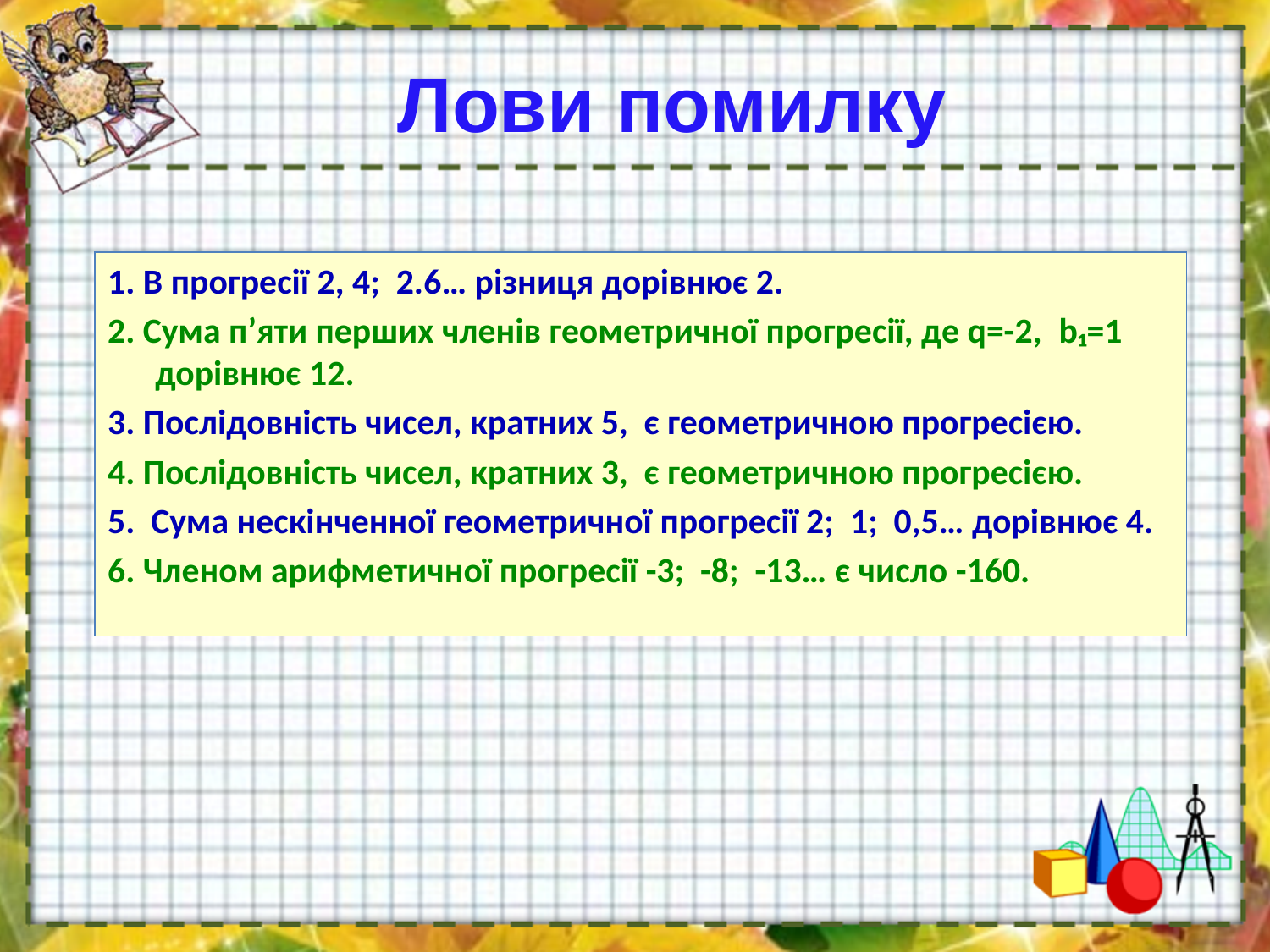

Лови помилку
#
1. В прогресії 2, 4;  2.6… різниця дорівнює 2.
2. Сума п’яти перших членів геометричної прогресії, де q=-2,  b₁=1 дорівнює 12.
3. Послідовність чисел, кратних 5,  є геометричною прогресією.
4. Послідовність чисел, кратних 3,  є геометричною прогресією.
5.  Сума нескінченної геометричної прогресії 2;  1;  0,5… дорівнює 4.
6. Членом арифметичної прогресії -3;  -8;  -13… є число -160.